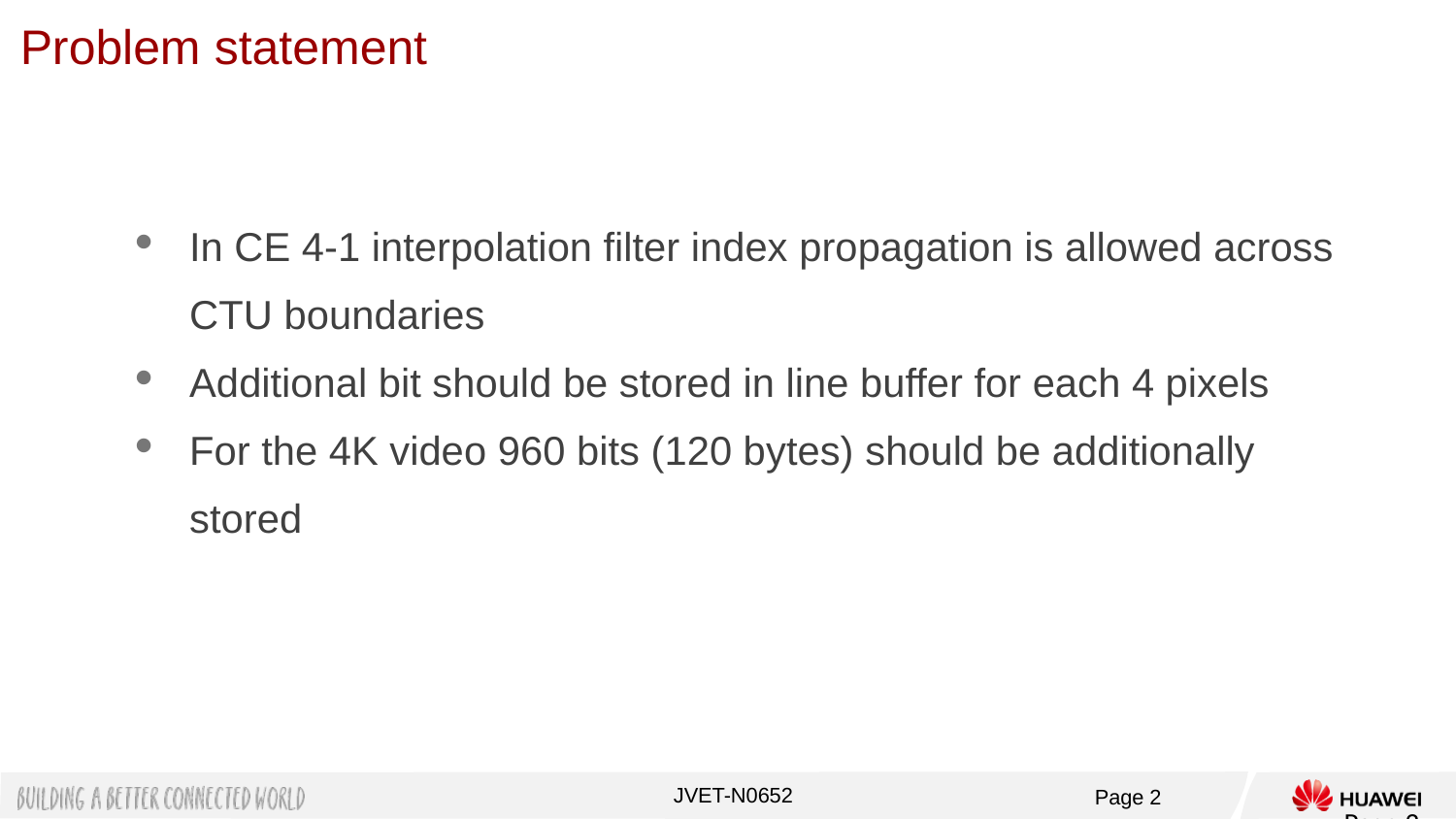

# Problem statement
In CE 4-1 interpolation filter index propagation is allowed across CTU boundaries
Additional bit should be stored in line buffer for each 4 pixels
For the 4K video 960 bits (120 bytes) should be additionally stored

Page 2